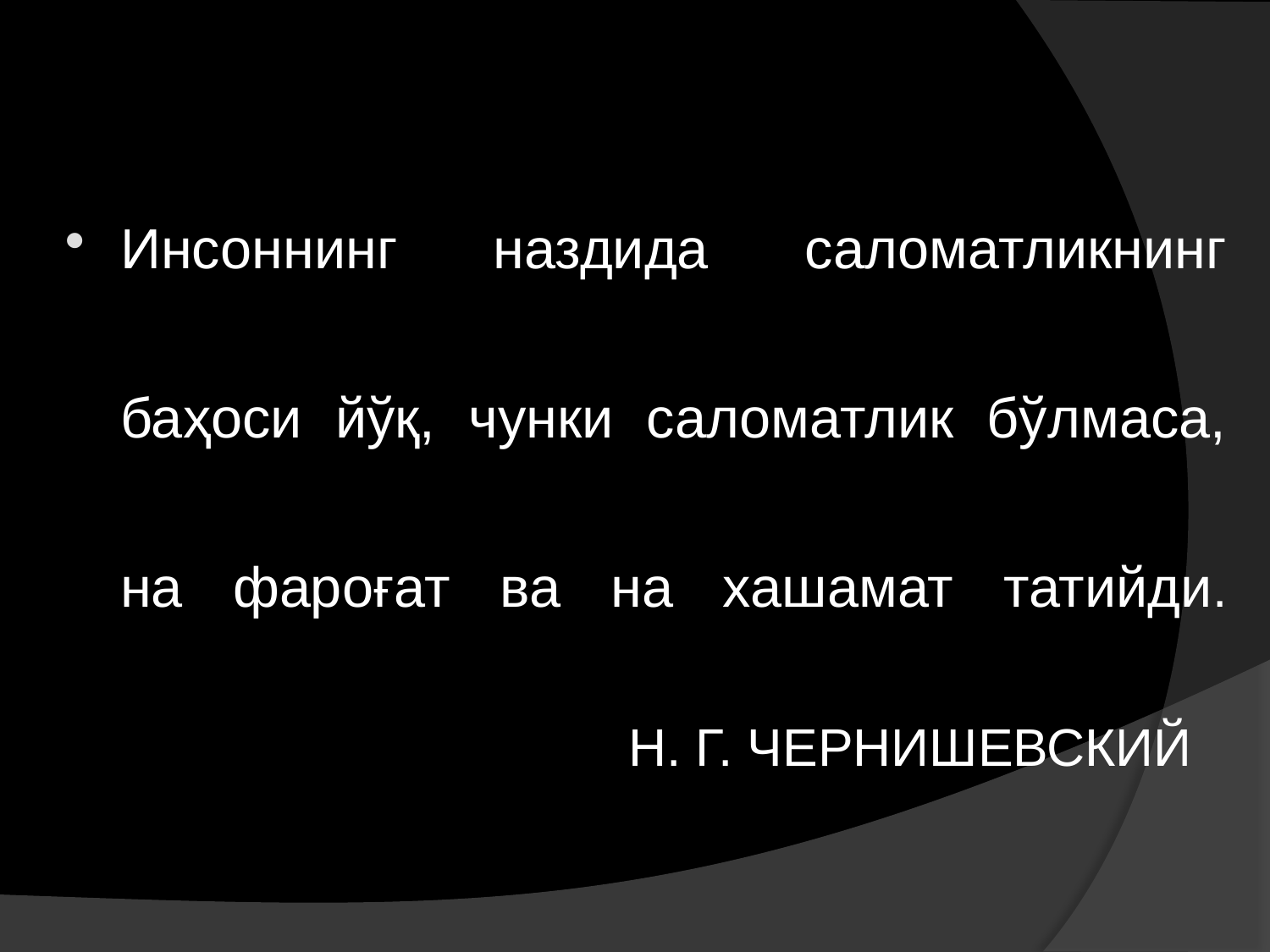

Инсоннинг наздида саломатликнинг баҳоси йўқ, чунки саломатлик бўлмаса, на фароғат ва на хашамат татийди.
				Н. Г. ЧЕРНИШЕВСКИЙ